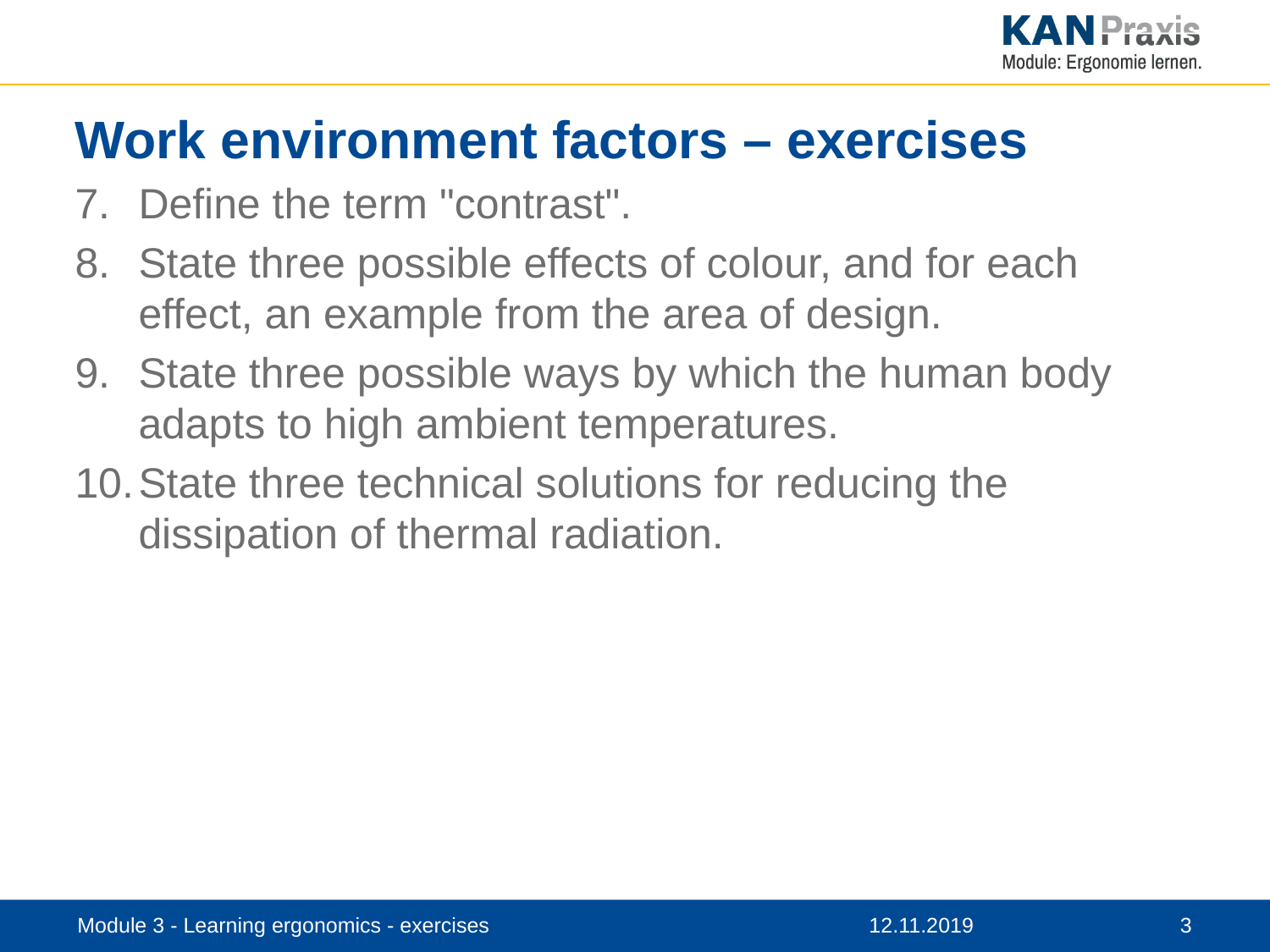

# Work environment factors – exercises
Define the term "contrast".
State three possible effects of colour, and for each effect, an example from the area of design.
State three possible ways by which the human body adapts to high ambient temperatures.
State three technical solutions for reducing the dissipation of thermal radiation.

Module 3 - Learning ergonomics - exercises
12.11.2019
3